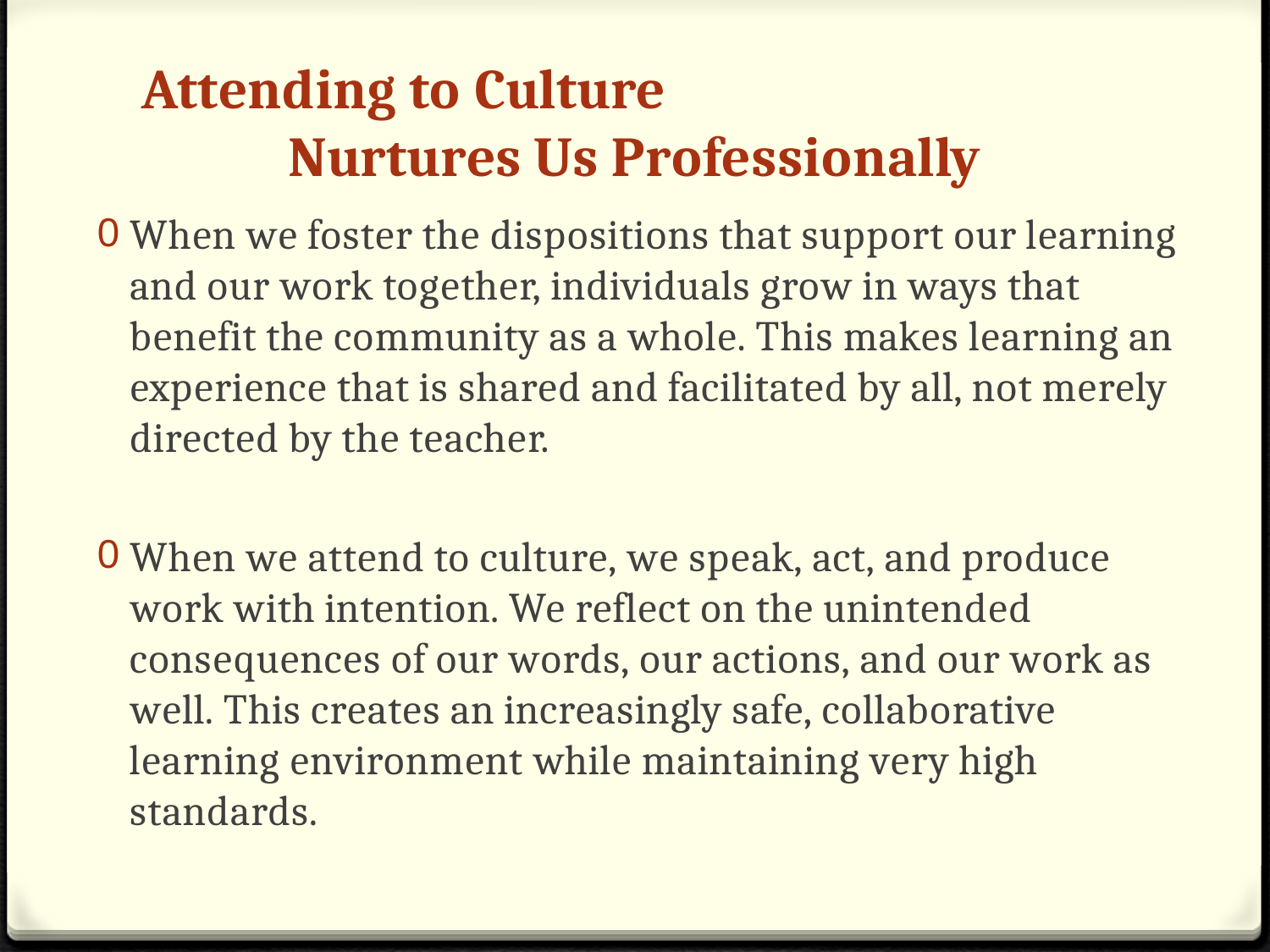

# Attending to Culture                                      Nurtures Us Professionally
When we foster the dispositions that support our learning and our work together, individuals grow in ways that benefit the community as a whole. This makes learning an experience that is shared and facilitated by all, not merely directed by the teacher.

When we attend to culture, we speak, act, and produce work with intention. We reflect on the unintended consequences of our words, our actions, and our work as well. This creates an increasingly safe, collaborative learning environment while maintaining very high standards.